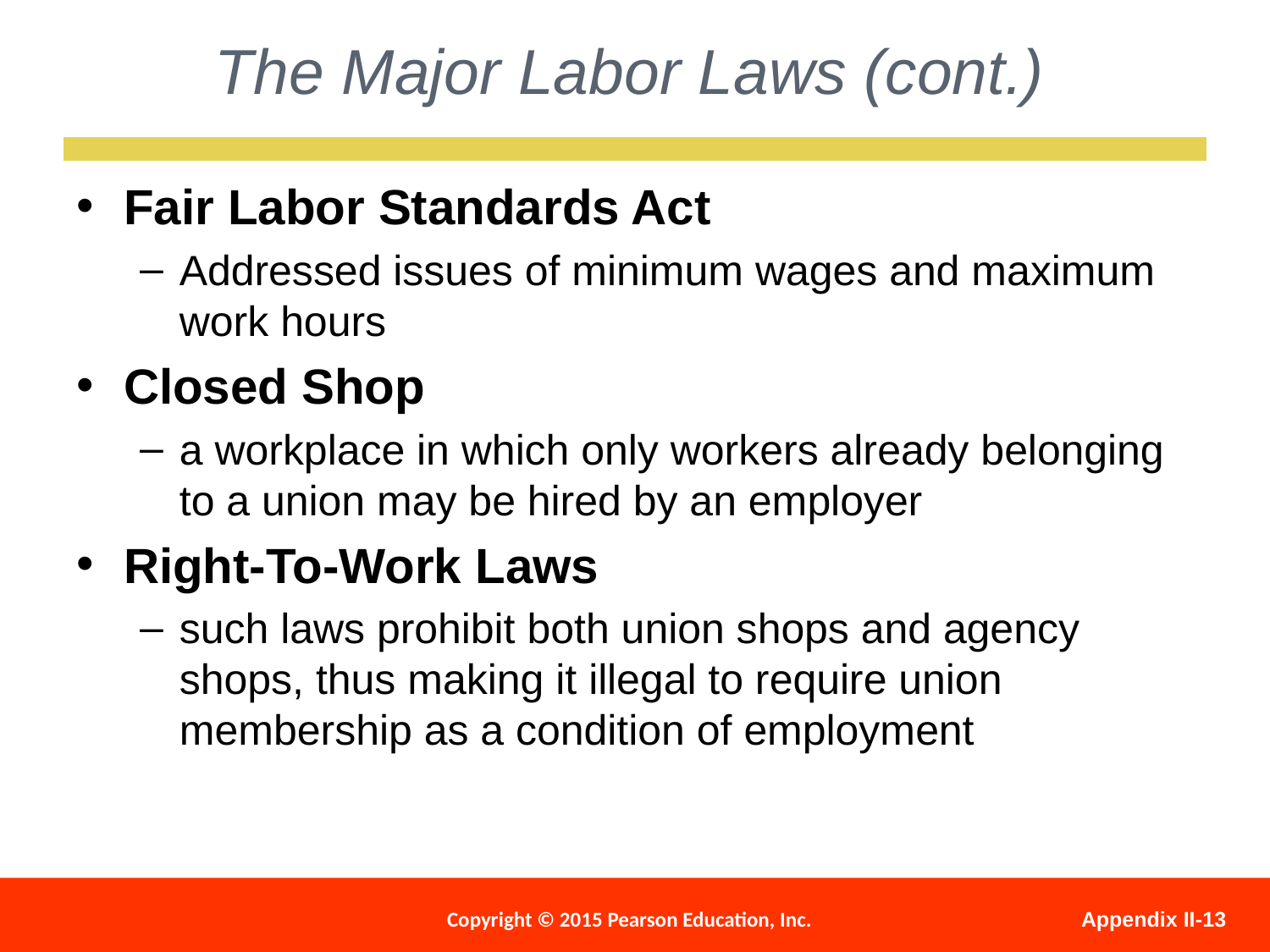

The Major Labor Laws (cont.)
Fair Labor Standards Act
Addressed issues of minimum wages and maximum work hours
Closed Shop
a workplace in which only workers already belonging to a union may be hired by an employer
Right-To-Work Laws
such laws prohibit both union shops and agency shops, thus making it illegal to require union membership as a condition of employment